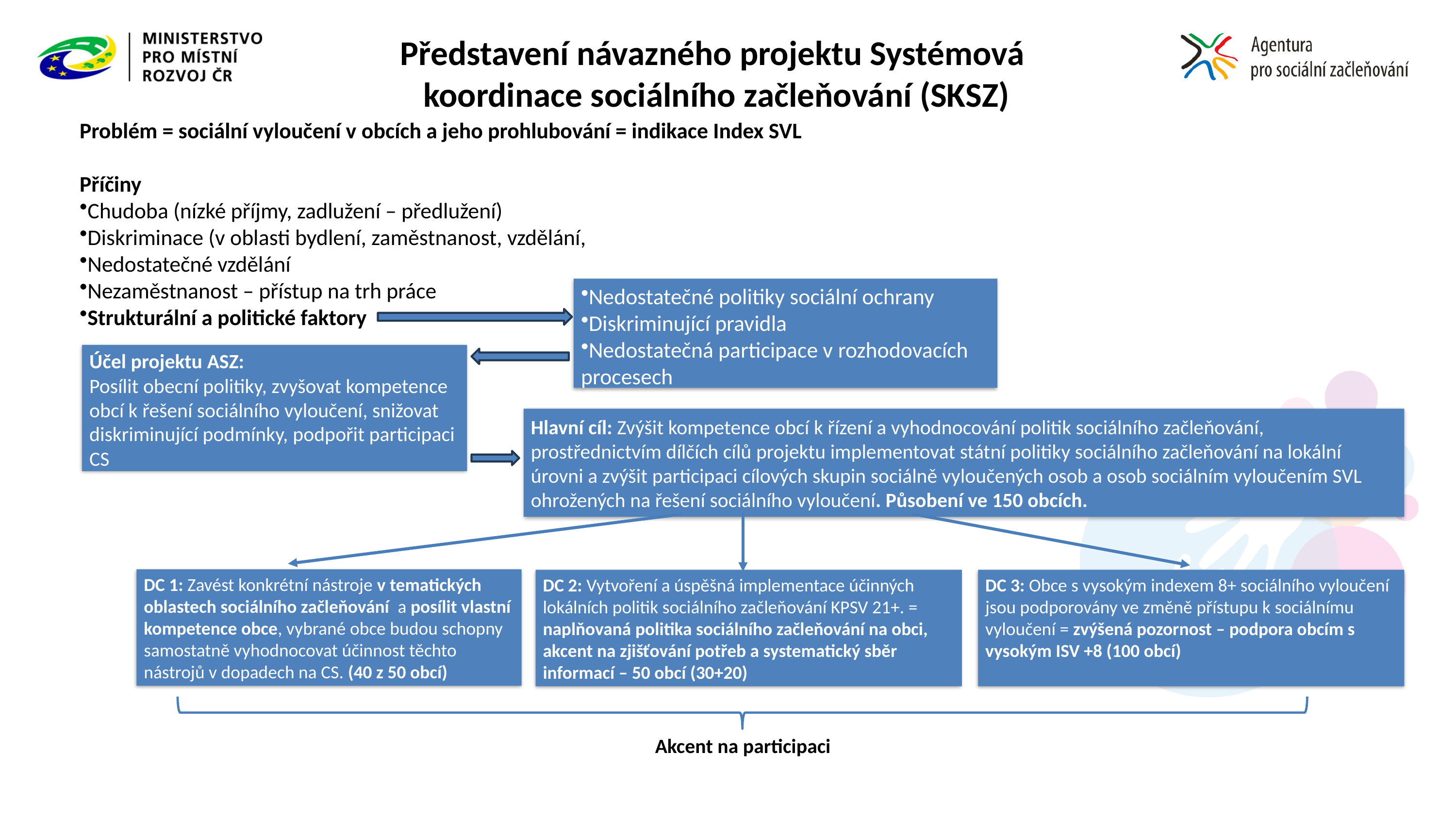

# Představení návazného projektu Systémová koordinace sociálního začleňování (SKSZ)
Problém = sociální vyloučení v obcích a jeho prohlubování = indikace Index SVL

Příčiny
Chudoba (nízké příjmy, zadlužení – předlužení)
Diskriminace (v oblasti bydlení, zaměstnanost, vzdělání,
Nedostatečné vzdělání
Nezaměstnanost – přístup na trh práce
Strukturální a politické faktory

Nedostatečné politiky sociální ochrany
Diskriminující pravidla
Nedostatečná participace v rozhodovacích procesech

Účel projektu ASZ:
Posílit obecní politiky, zvyšovat kompetence obcí k řešení sociálního vyloučení, snižovat diskriminující podmínky, podpořit participaci CS

Hlavní cíl: Zvýšit kompetence obcí k řízení a vyhodnocování politik sociálního začleňování, prostřednictvím dílčích cílů projektu implementovat státní politiky sociálního začleňování na lokální úrovni a zvýšit participaci cílových skupin sociálně vyloučených osob a osob sociálním vyloučením SVL ohrožených na řešení sociálního vyloučení. Působení ve 150 obcích.

DC 1: Zavést konkrétní nástroje v tematických oblastech sociálního začleňování  a posílit vlastní kompetence obce, vybrané obce budou schopny samostatně vyhodnocovat účinnost těchto nástrojů v dopadech na CS. (40 z 50 obcí)
DC 2: Vytvoření a úspěšná implementace účinných lokálních politik sociálního začleňování KPSV 21+. = naplňovaná politika sociálního začleňování na obci, akcent na zjišťování potřeb a systematický sběr informací – 50 obcí (30+20)
DC 3: Obce s vysokým indexem 8+ sociálního vyloučení jsou podporovány ve změně přístupu k sociálnímu vyloučení = zvýšená pozornost – podpora obcím s vysokým ISV +8 (100 obcí)
Akcent na participaci